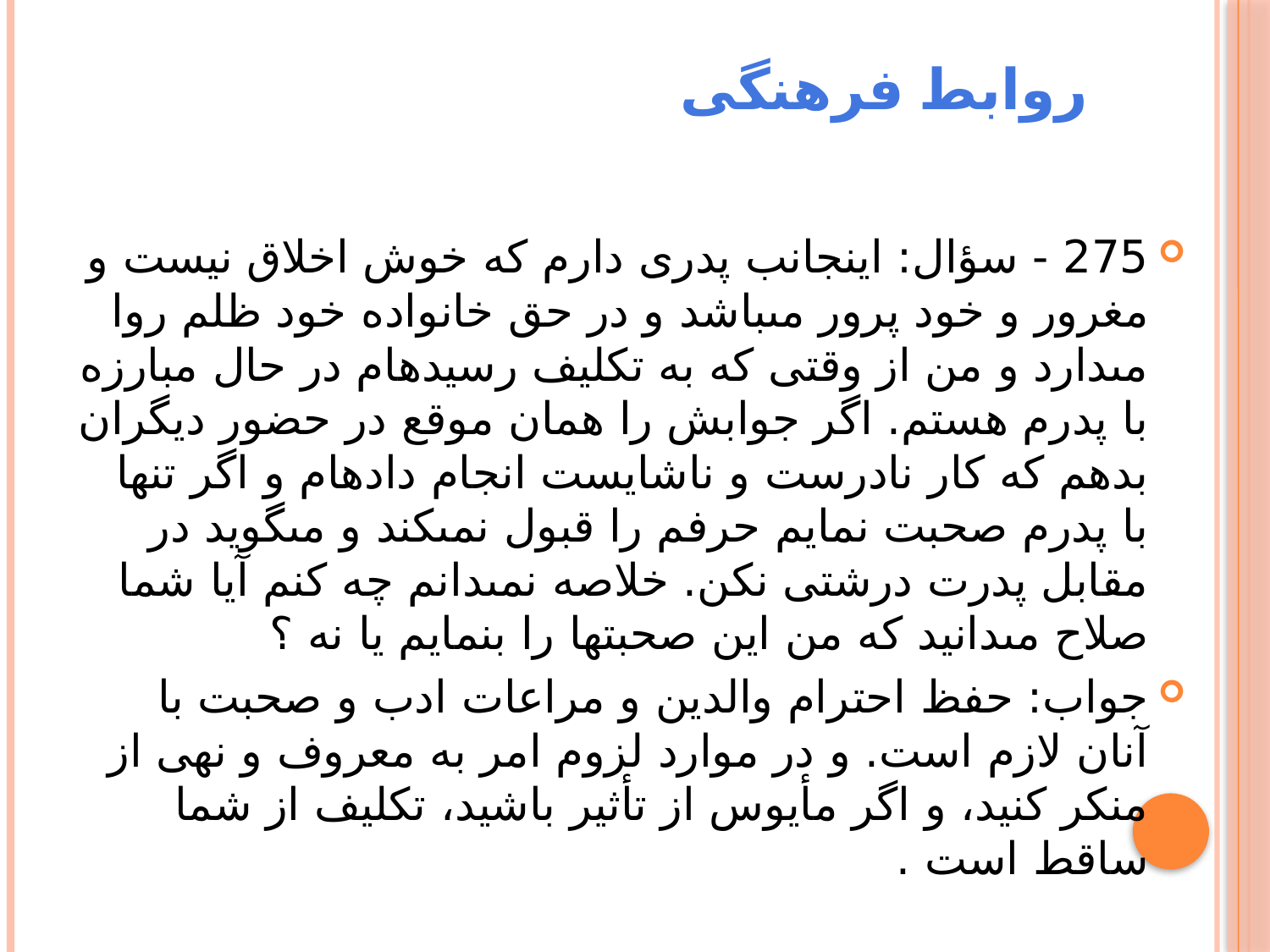

# روابط فرهنگى
275 - سؤال: اينجانب پدرى دارم كه خوش اخلاق نيست و مغرور و خود پرور مى‏باشد و در حق خانواده خود ظلم روا مى‏دارد و من از وقتى كه به تكليف رسيده‏ام در حال مبارزه با پدرم هستم. اگر جوابش را همان موقع در حضور ديگران بدهم كه كار نادرست و ناشايست انجام داده‏ام و اگر تنها با پدرم صحبت نمايم حرفم را قبول نمى‏كند و مى‏گويد در مقابل پدرت درشتى نكن. خلاصه نمى‏دانم چه كنم آيا شما صلاح مى‏دانيد كه من اين صحبتها را بنمايم يا نه ؟
جواب: حفظ احترام والدين و مراعات ادب و صحبت با آنان لازم است. و در موارد لزوم امر به معروف و نهى از منكر كنيد، و اگر مأيوس از تأثير باشيد، تكليف از شما ساقط است .